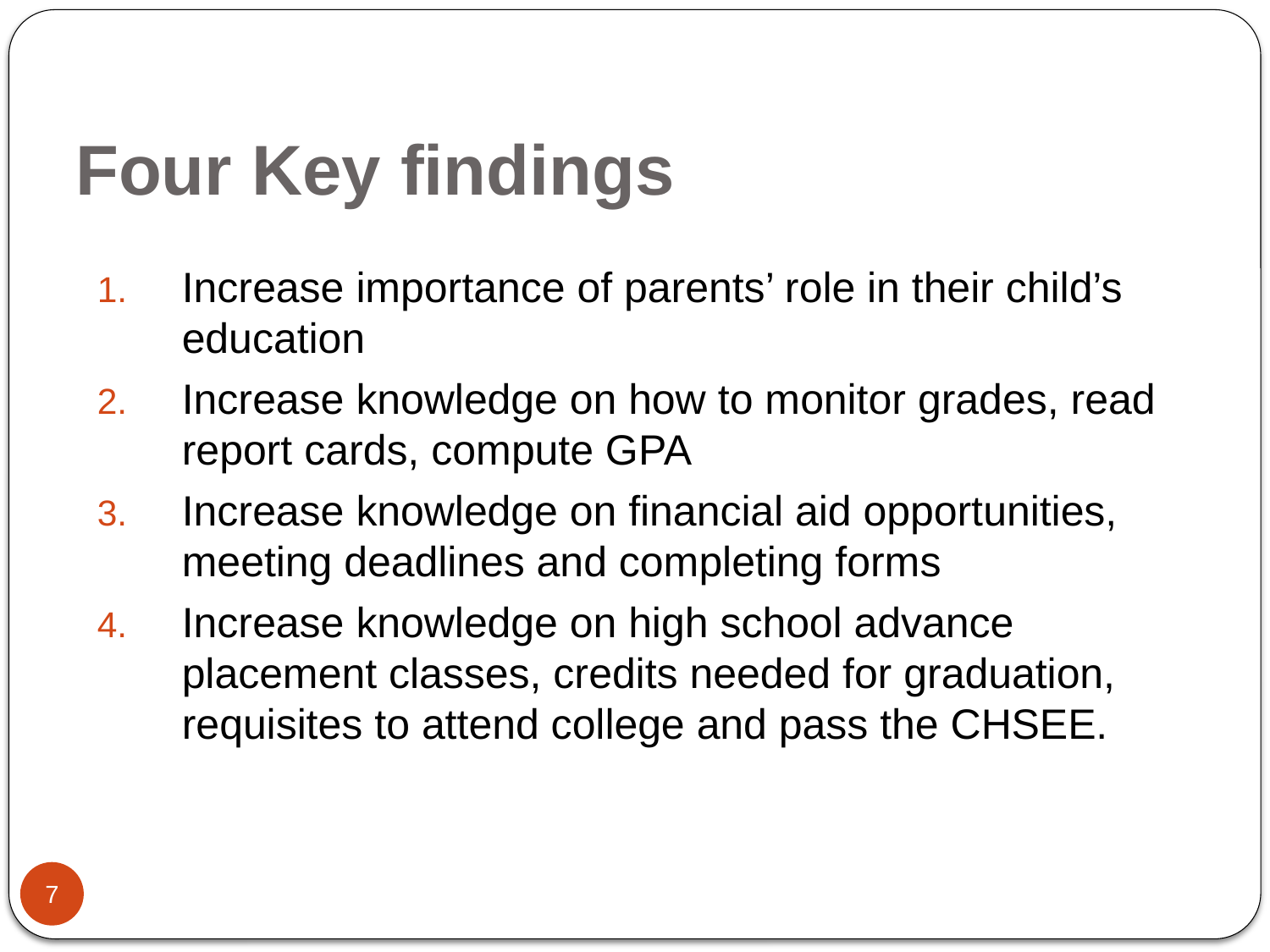

# Four Key findings
Increase importance of parents’ role in their child’s education
Increase knowledge on how to monitor grades, read report cards, compute GPA
Increase knowledge on financial aid opportunities, meeting deadlines and completing forms
Increase knowledge on high school advance placement classes, credits needed for graduation, requisites to attend college and pass the CHSEE.

7